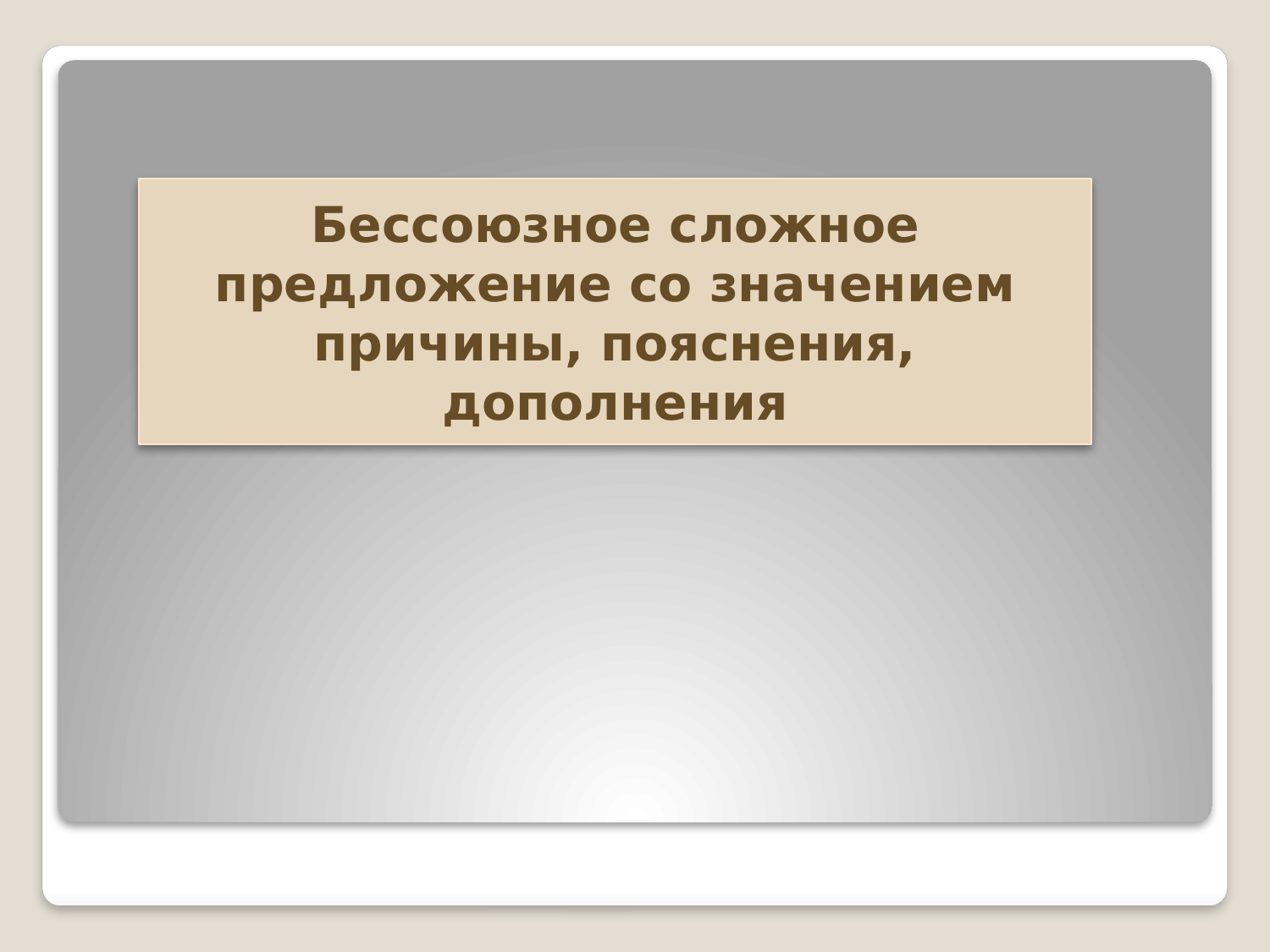

Бессоюзное сложное предложение со значением причины, пояснения, дополнения